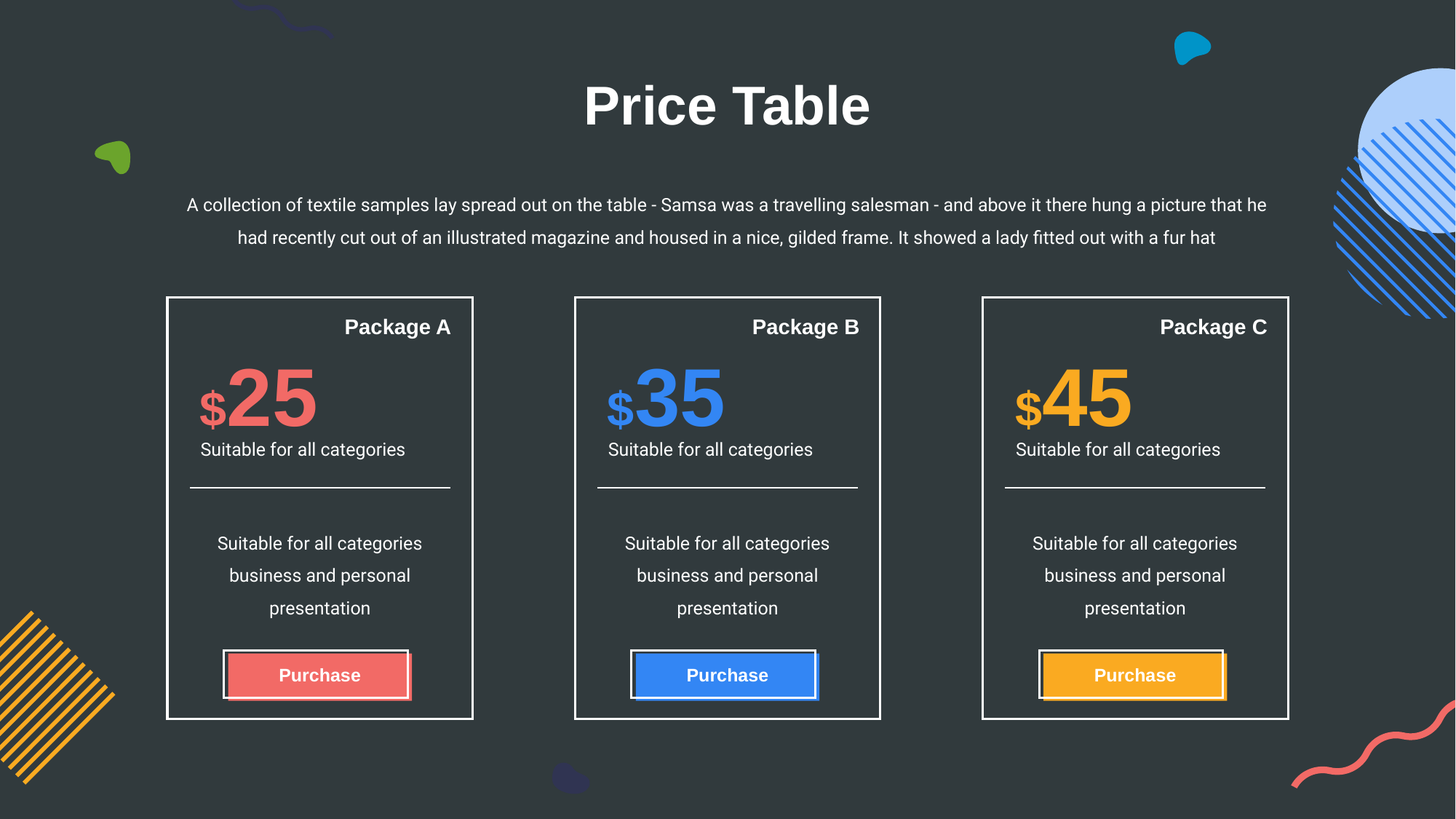

# Price Table

A collection of textile samples lay spread out on the table - Samsa was a travelling salesman - and above it there hung a picture that he had recently cut out of an illustrated magazine and housed in a nice, gilded frame. It showed a lady fitted out with a fur hat

Package A
Package B
Package C
$25
$35
$45
Suitable for all categories
Suitable for all categories
Suitable for all categories
Suitable for all categories business and personal presentation
Suitable for all categories business and personal presentation
Suitable for all categories business and personal presentation

Purchase
Purchase
Purchase